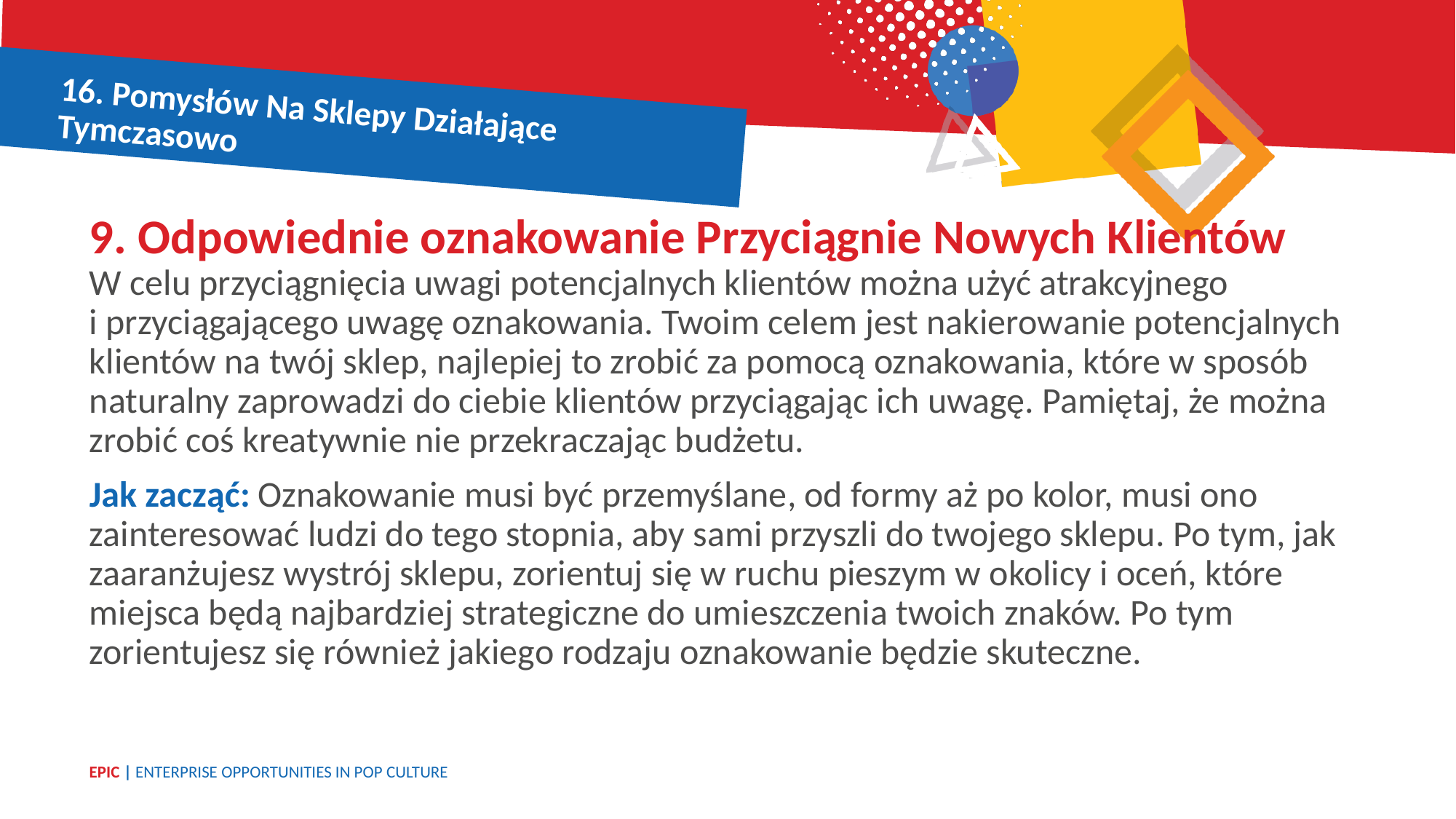

16. Pomysłów Na Sklepy Działające Tymczasowo
9. Odpowiednie oznakowanie Przyciągnie Nowych Klientów
W celu przyciągnięcia uwagi potencjalnych klientów można użyć atrakcyjnego
i przyciągającego uwagę oznakowania. Twoim celem jest nakierowanie potencjalnych klientów na twój sklep, najlepiej to zrobić za pomocą oznakowania, które w sposób naturalny zaprowadzi do ciebie klientów przyciągając ich uwagę. Pamiętaj, że można zrobić coś kreatywnie nie przekraczając budżetu.
Jak zacząć: Oznakowanie musi być przemyślane, od formy aż po kolor, musi ono zainteresować ludzi do tego stopnia, aby sami przyszli do twojego sklepu. Po tym, jak zaaranżujesz wystrój sklepu, zorientuj się w ruchu pieszym w okolicy i oceń, które miejsca będą najbardziej strategiczne do umieszczenia twoich znaków. Po tym zorientujesz się również jakiego rodzaju oznakowanie będzie skuteczne.